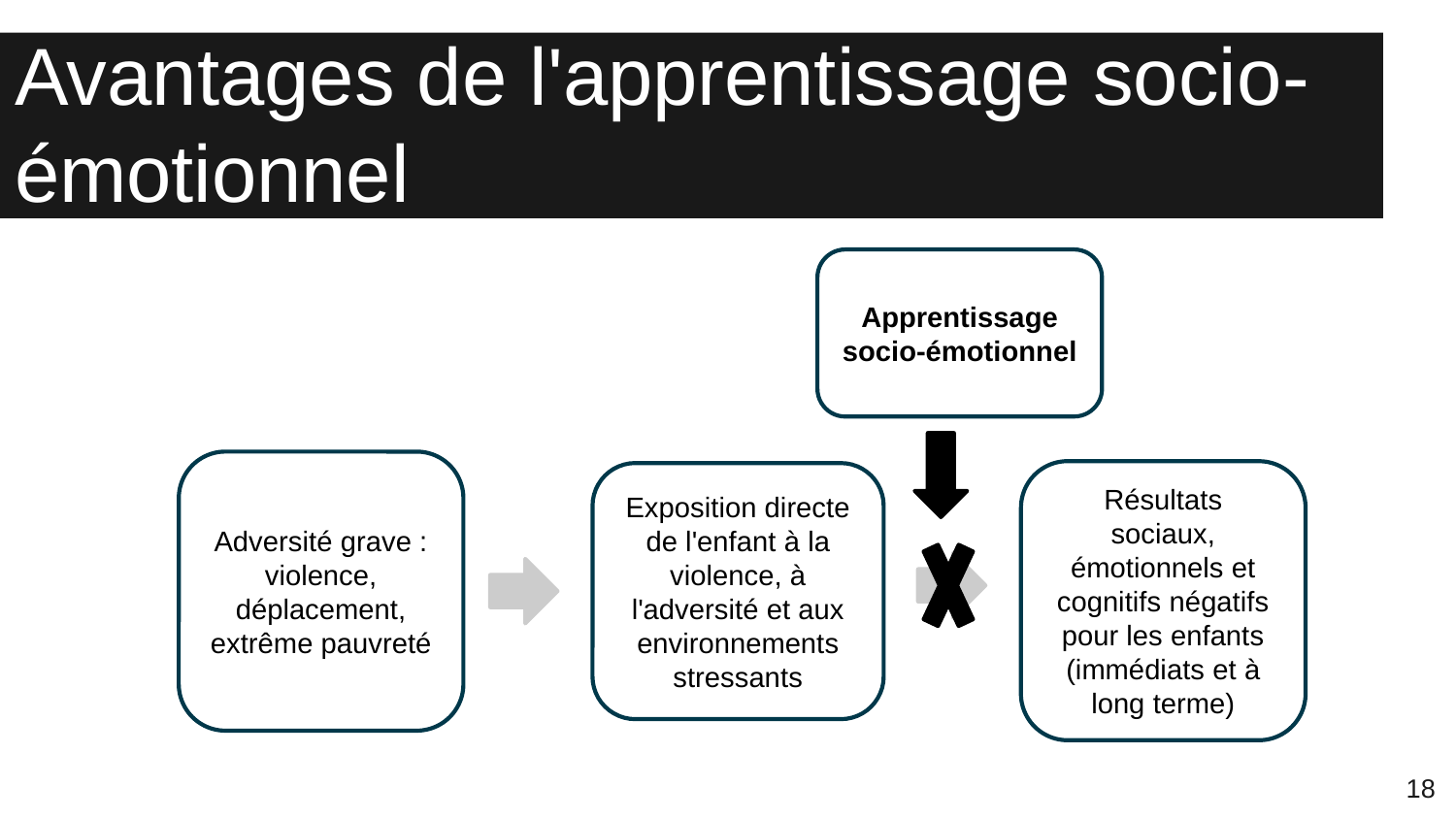

# Avantages de l'apprentissage socio-émotionnel
Apprentissage socio-émotionnel

Adversité grave : violence, déplacement, extrême pauvreté
Résultats sociaux, émotionnels et cognitifs négatifs pour les enfants (immédiats et à long terme)
Exposition directe de l'enfant à la violence, à l'adversité et aux environnements stressants

18